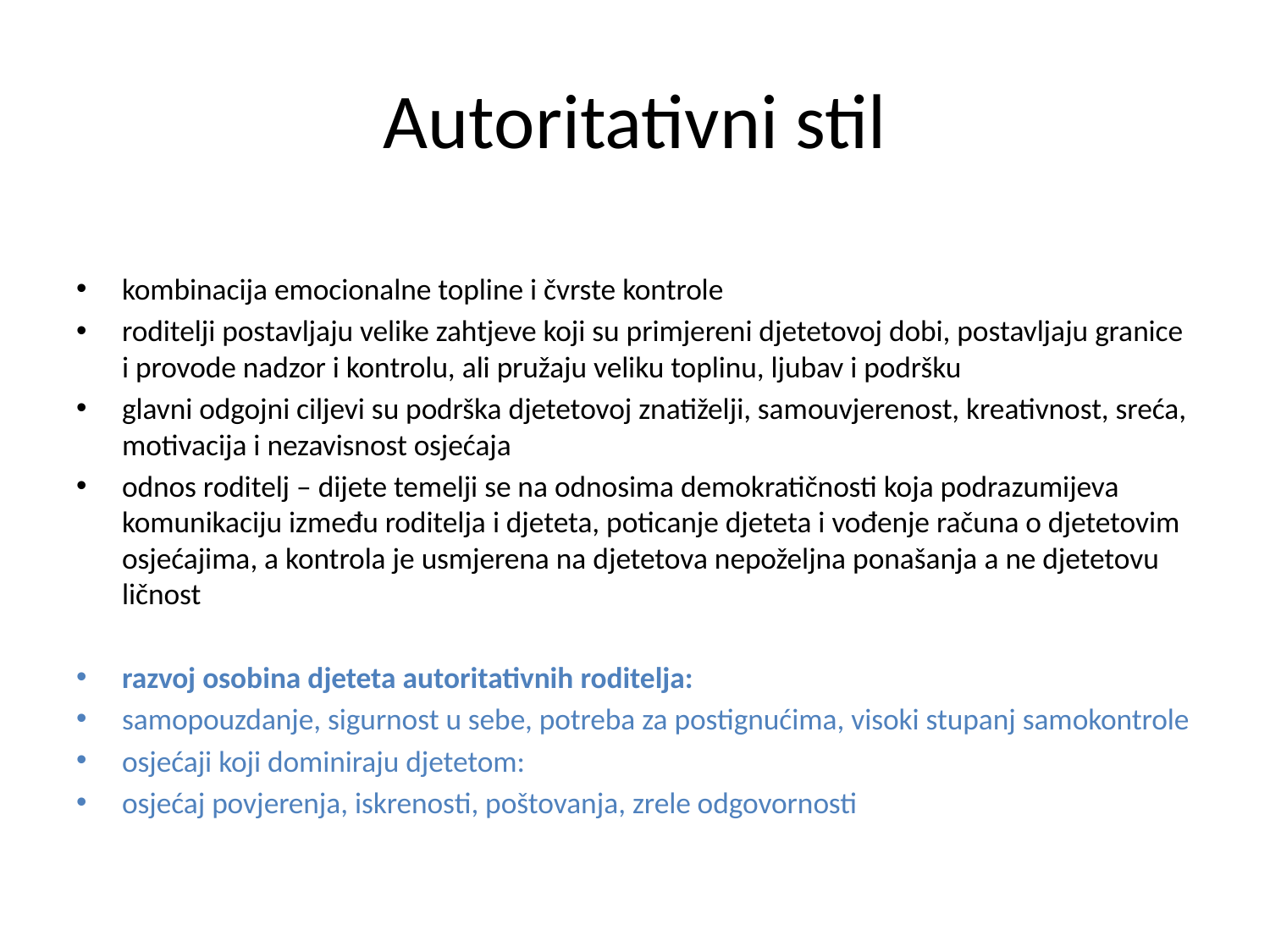

# Autoritativni stil

kombinacija emocionalne topline i čvrste kontrole
roditelji postavljaju velike zahtjeve koji su primjereni djetetovoj dobi, postavljaju granice i provode nadzor i kontrolu, ali pružaju veliku toplinu, ljubav i podršku
glavni odgojni ciljevi su podrška djetetovoj znatiželji, samouvjerenost, kreativnost, sreća, motivacija i nezavisnost osjećaja
odnos roditelj – dijete temelji se na odnosima demokratičnosti koja podrazumijeva komunikaciju između roditelja i djeteta, poticanje djeteta i vođenje računa o djetetovim osjećajima, a kontrola je usmjerena na djetetova nepoželjna ponašanja a ne djetetovu ličnost

razvoj osobina djeteta autoritativnih roditelja:
samopouzdanje, sigurnost u sebe, potreba za postignućima, visoki stupanj samokontrole
osjećaji koji dominiraju djetetom:
osjećaj povjerenja, iskrenosti, poštovanja, zrele odgovornosti